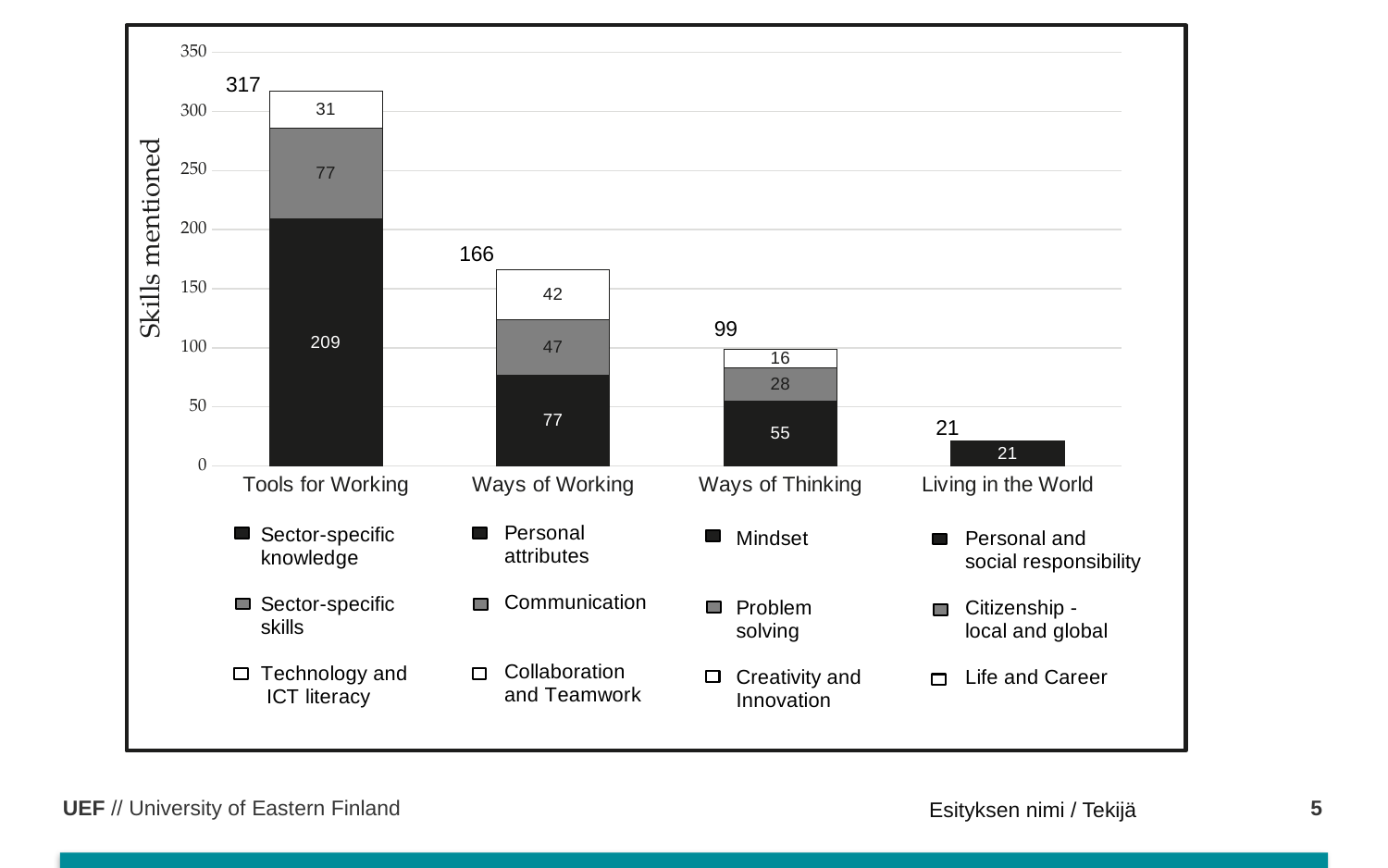

### Chart

| Category |  |  |  |
|---|---|---|---|
| Tools for Working | 209.0 | 77.0 | 31.0 |
| Ways of Working | 77.0 | 47.0 | 42.0 |
| Ways of Thinking | 55.0 | 28.0 | 16.0 |
| Living in the World | 21.0 | 0.0 | 0.0 |
Skills mentioned
5
Esityksen nimi / Tekijä